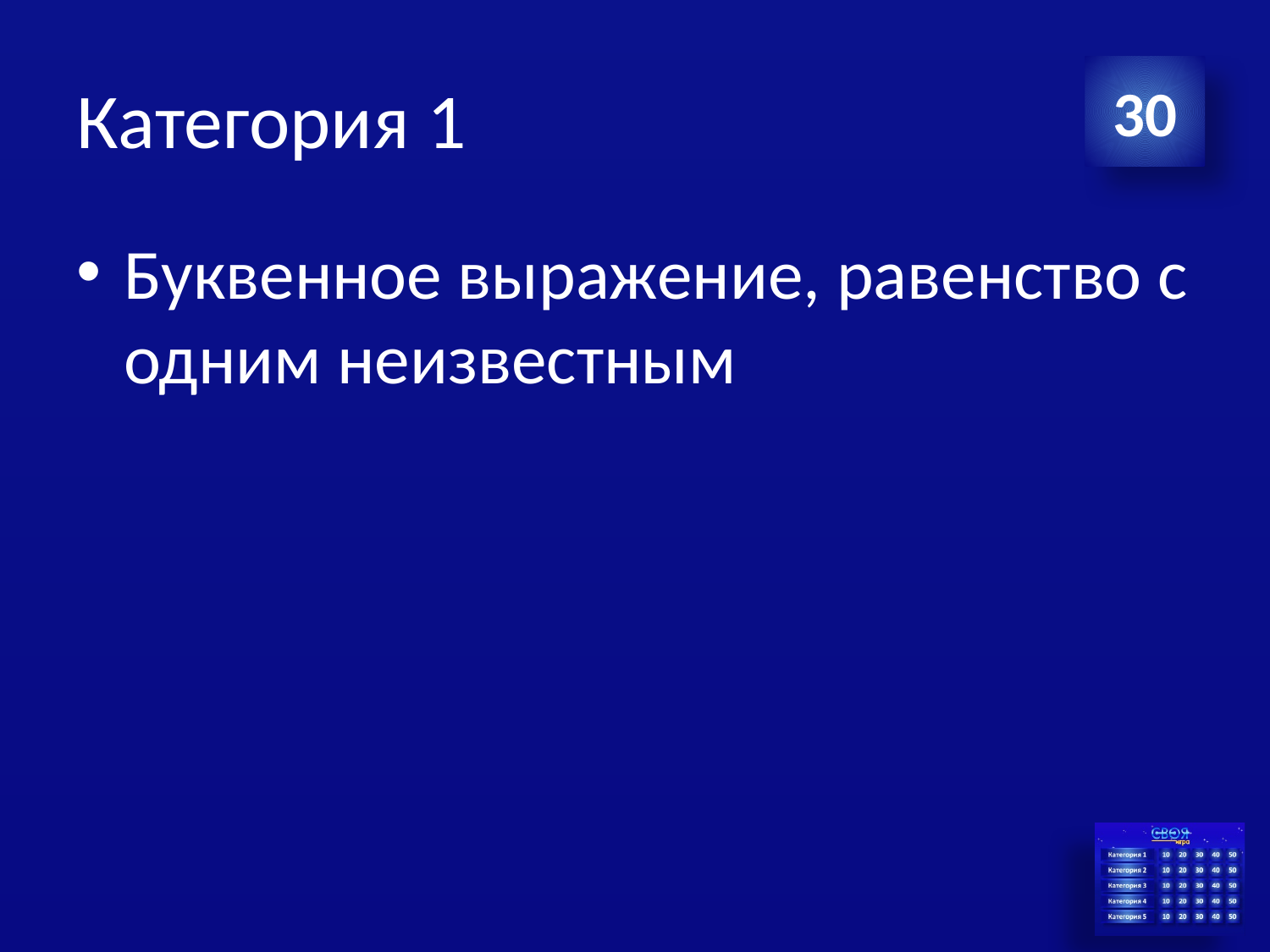

# Категория 1
30
Буквенное выражение, равенство с одним неизвестным